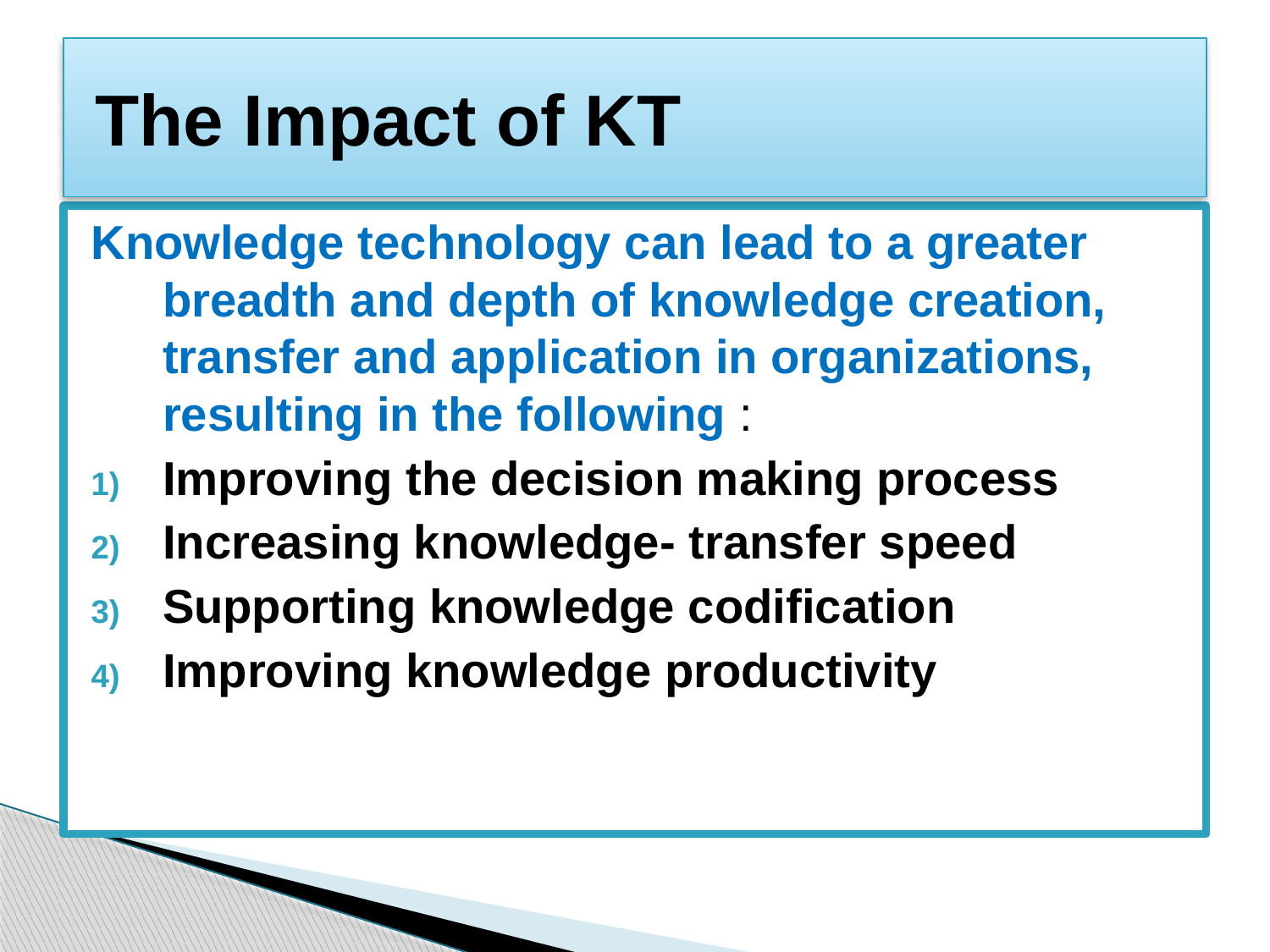

# The Impact of KT
Knowledge technology can lead to a greater breadth and depth of knowledge creation, transfer and application in organizations, resulting in the following :
Improving the decision making process
Increasing knowledge- transfer speed
Supporting knowledge codification
Improving knowledge productivity